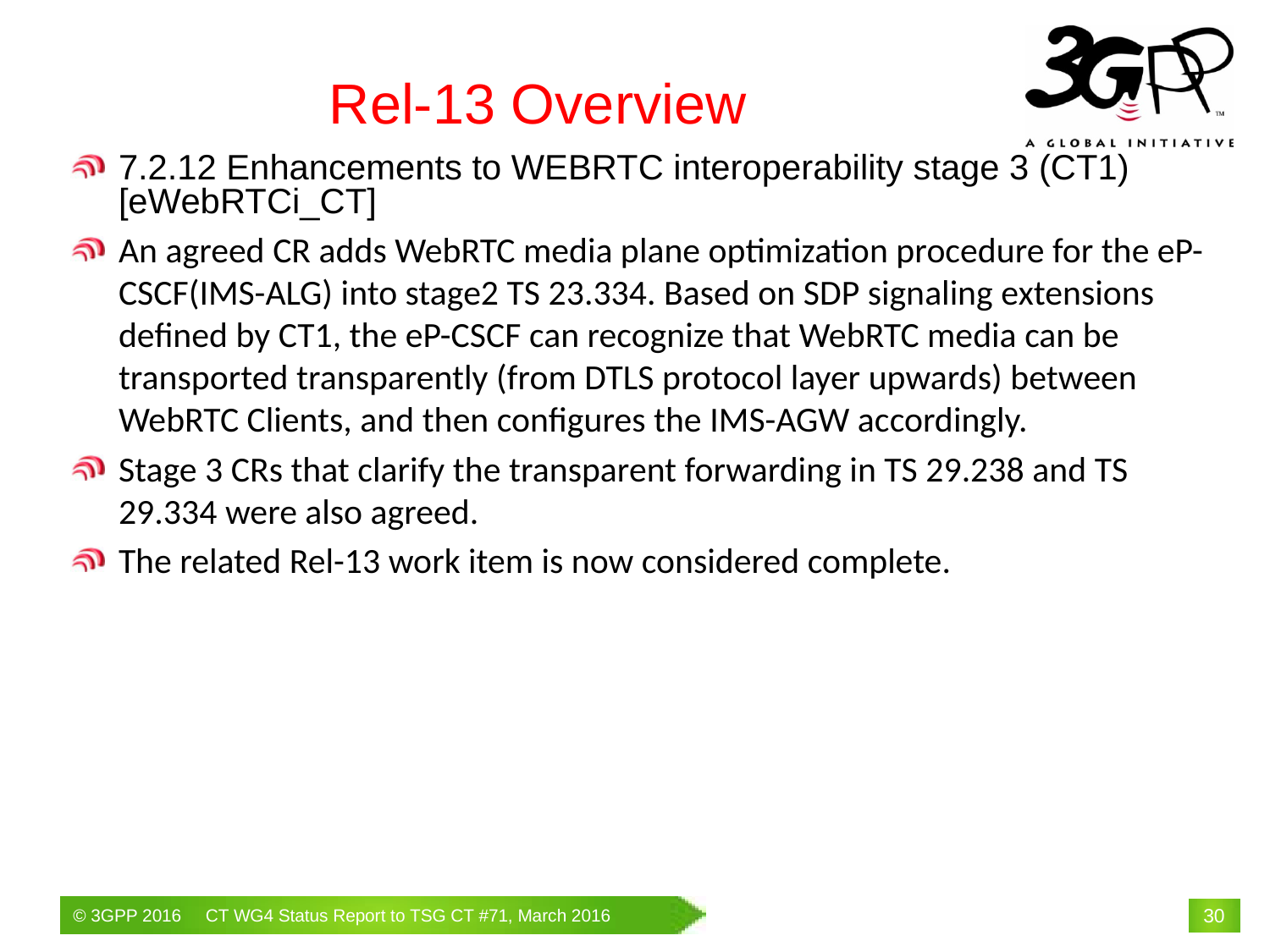

# Rel-13 Overview
7.2.12 Enhancements to WEBRTC interoperability stage 3 (CT1) [eWebRTCi_CT]
An agreed CR adds WebRTC media plane optimization procedure for the eP-CSCF(IMS-ALG) into stage2 TS 23.334. Based on SDP signaling extensions defined by CT1, the eP-CSCF can recognize that WebRTC media can be transported transparently (from DTLS protocol layer upwards) between WebRTC Clients, and then configures the IMS-AGW accordingly.
Stage 3 CRs that clarify the transparent forwarding in TS 29.238 and TS 29.334 were also agreed.
The related Rel-13 work item is now considered complete.